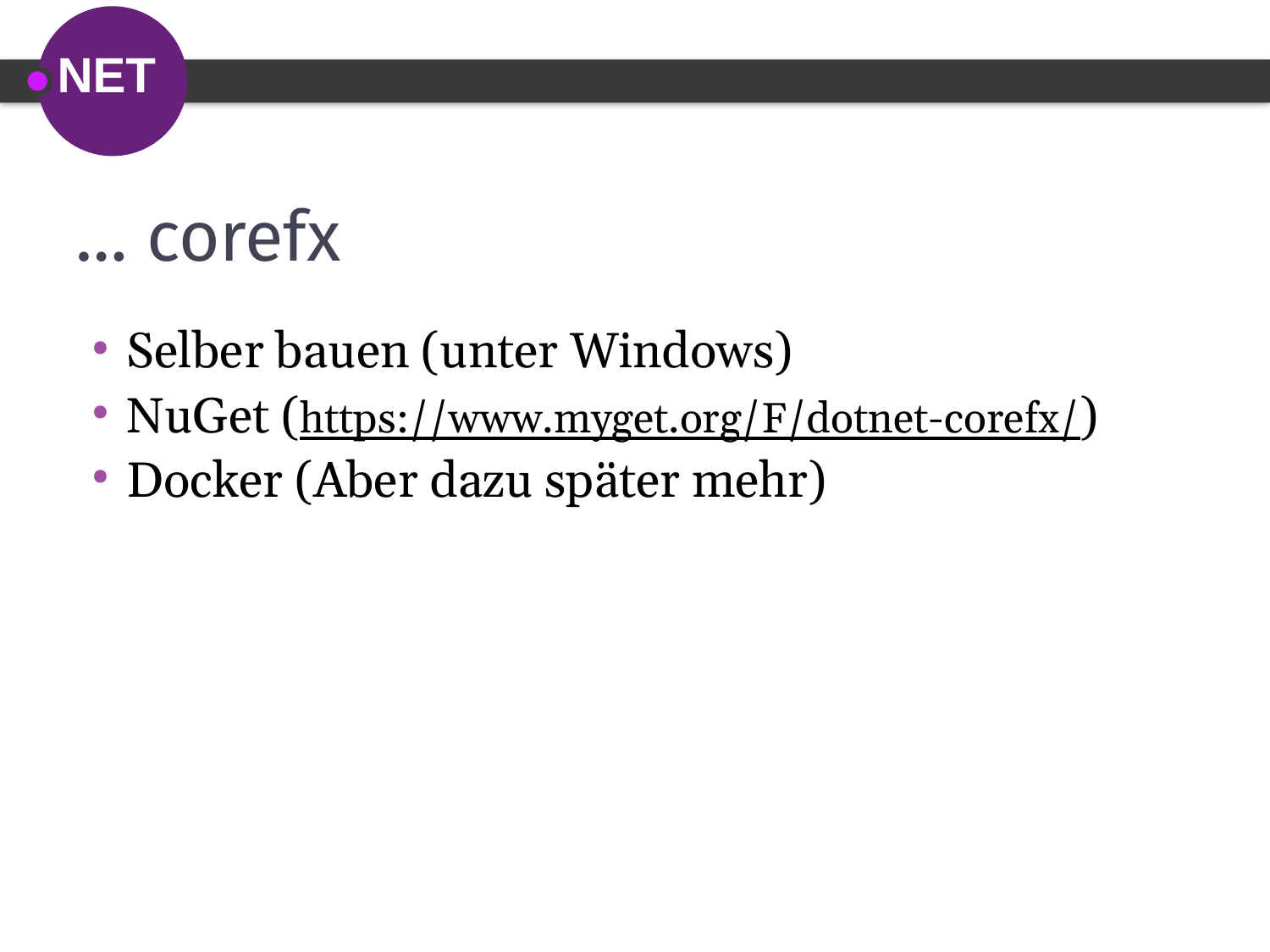

# … corefx
Selber bauen (unter Windows)
NuGet (https://www.myget.org/F/dotnet-corefx/)
Docker (Aber dazu später mehr)